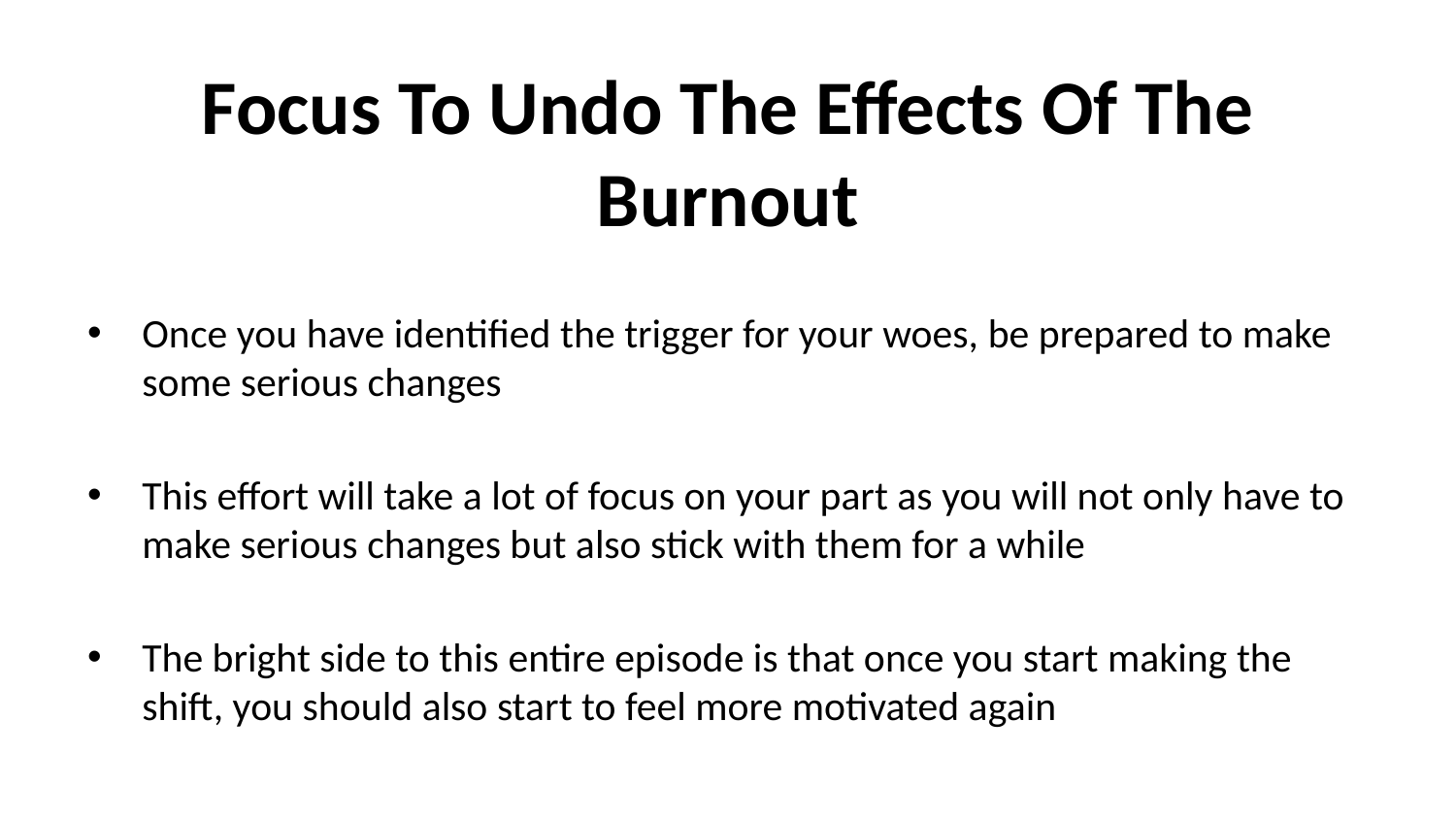

# Focus To Undo The Effects Of The Burnout
Once you have identified the trigger for your woes, be prepared to make some serious changes

This effort will take a lot of focus on your part as you will not only have to make serious changes but also stick with them for a while

The bright side to this entire episode is that once you start making the shift, you should also start to feel more motivated again